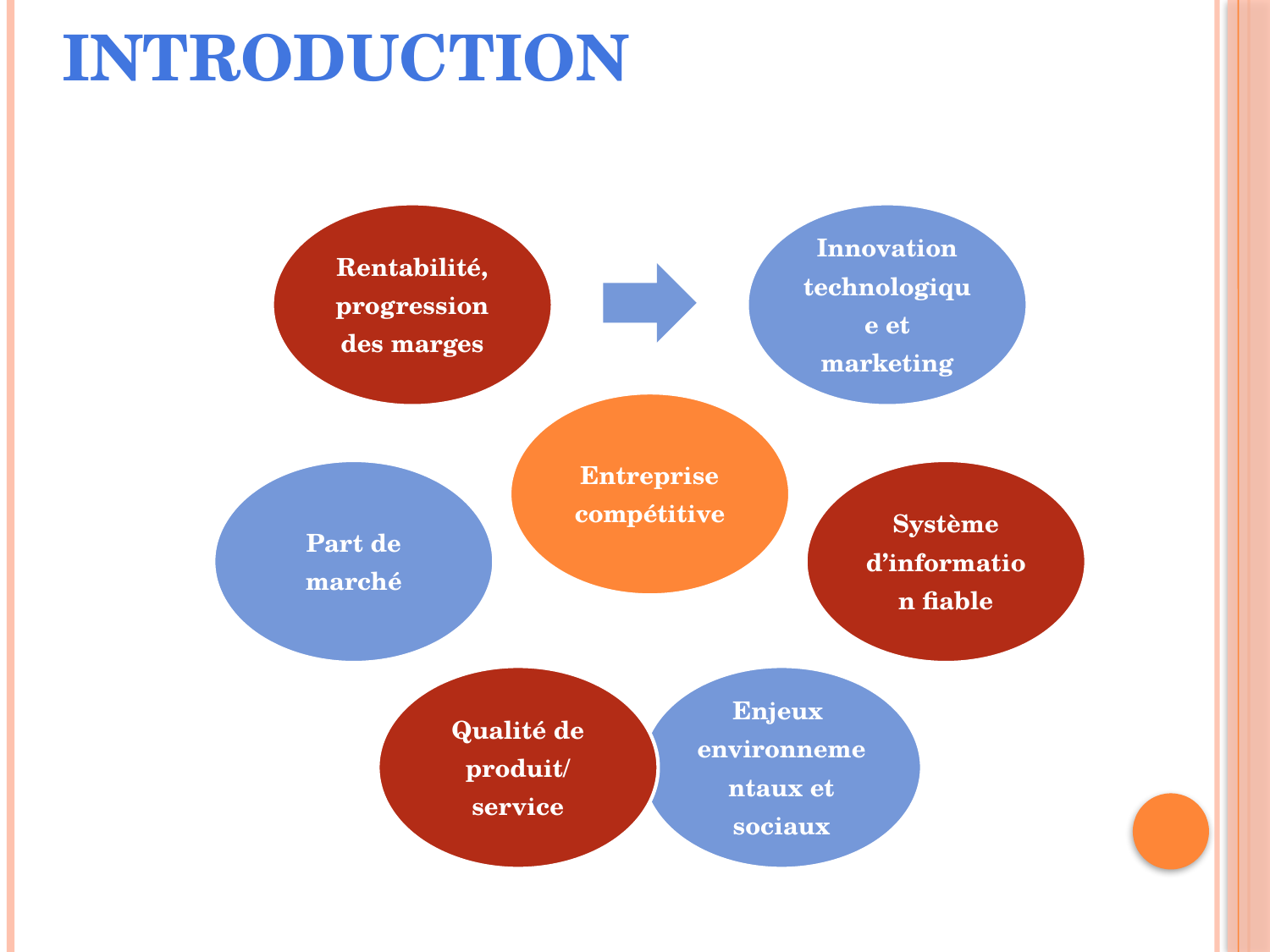

# introduction
Entreprise compétitive
Qualité de produit/ service
Enjeux  environnementaux et sociaux